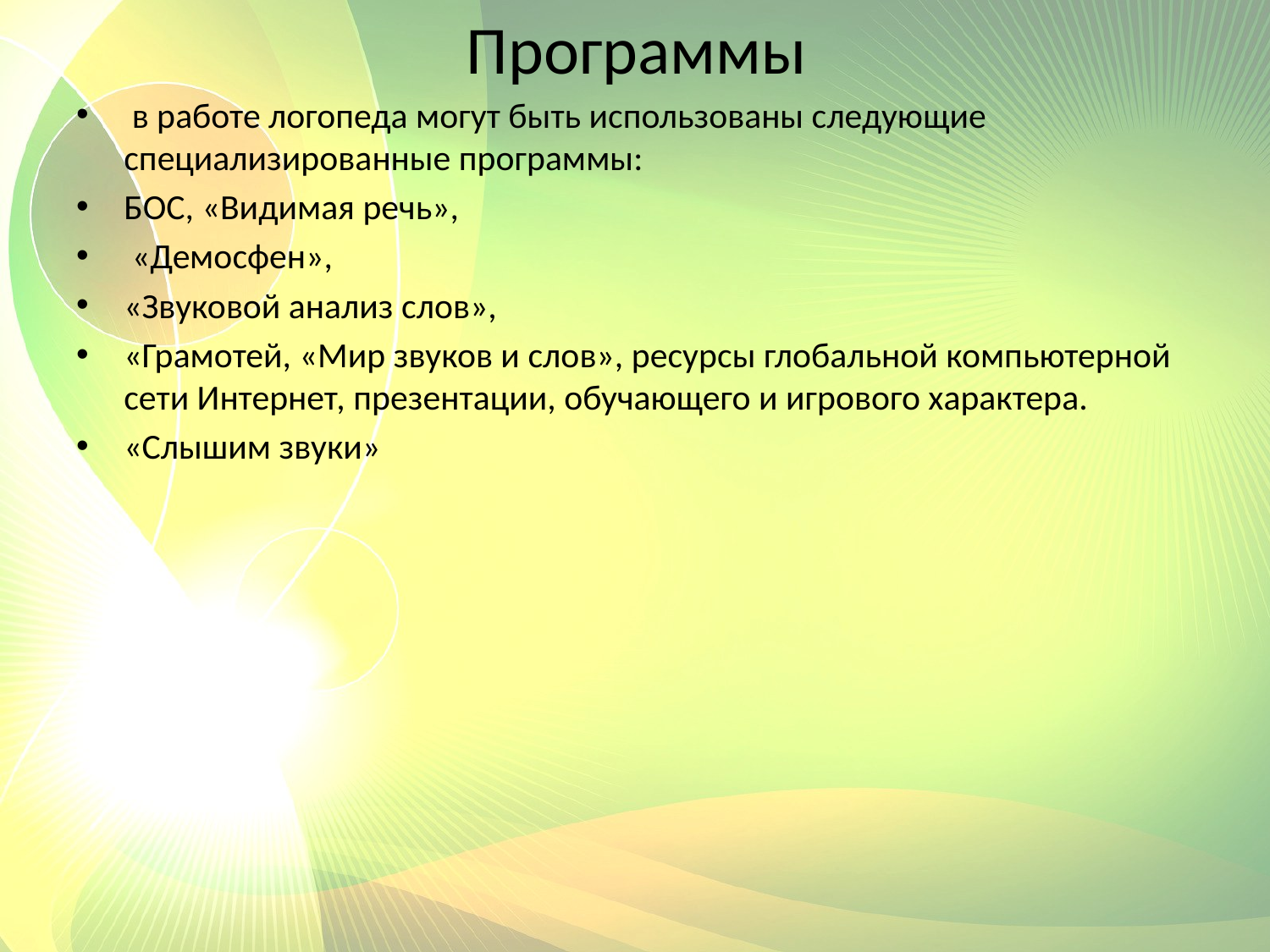

# Программы
 в работе логопеда могут быть использованы следующие специализированные программы:
БОС, «Видимая речь»,
 «Демосфен»,
«Звуковой анализ слов»,
«Грамотей, «Мир звуков и слов», ресурсы глобальной компьютерной сети Интернет, презентации, обучающего и игрового характера.
«Слышим звуки»